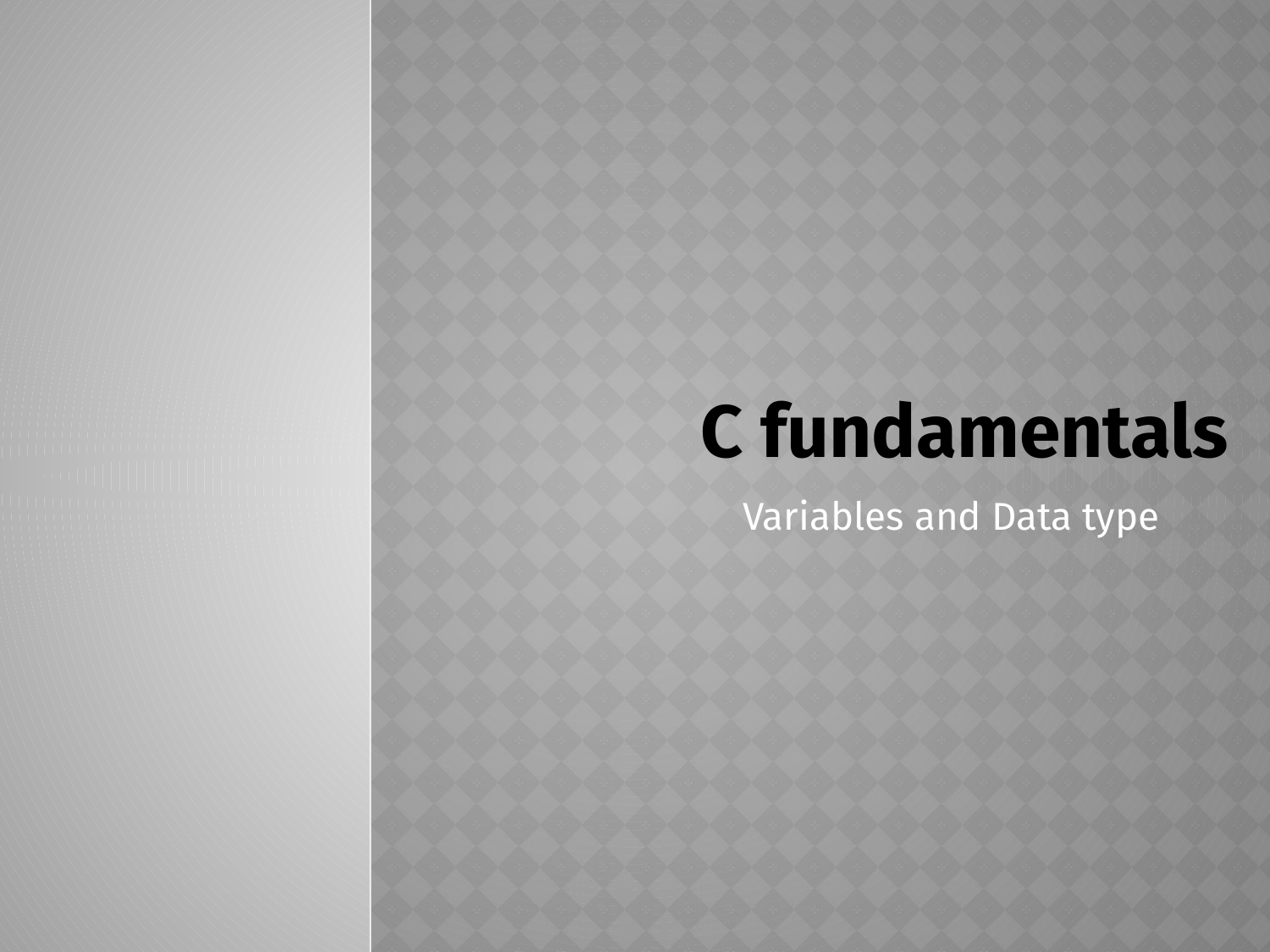

# C fundamentals
Variables and Data type